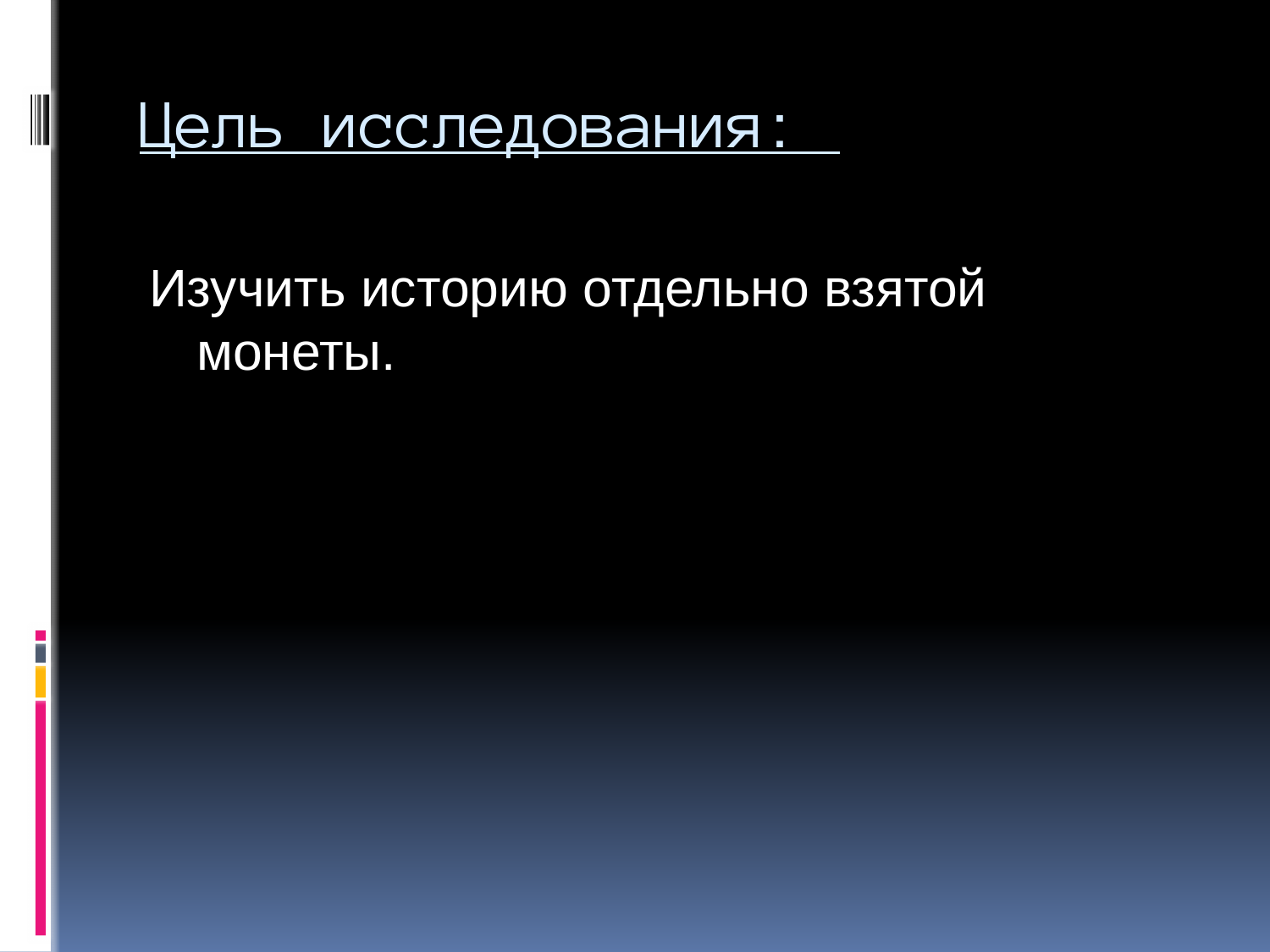

# Цель исследования:
Изучить историю отдельно взятой монеты.